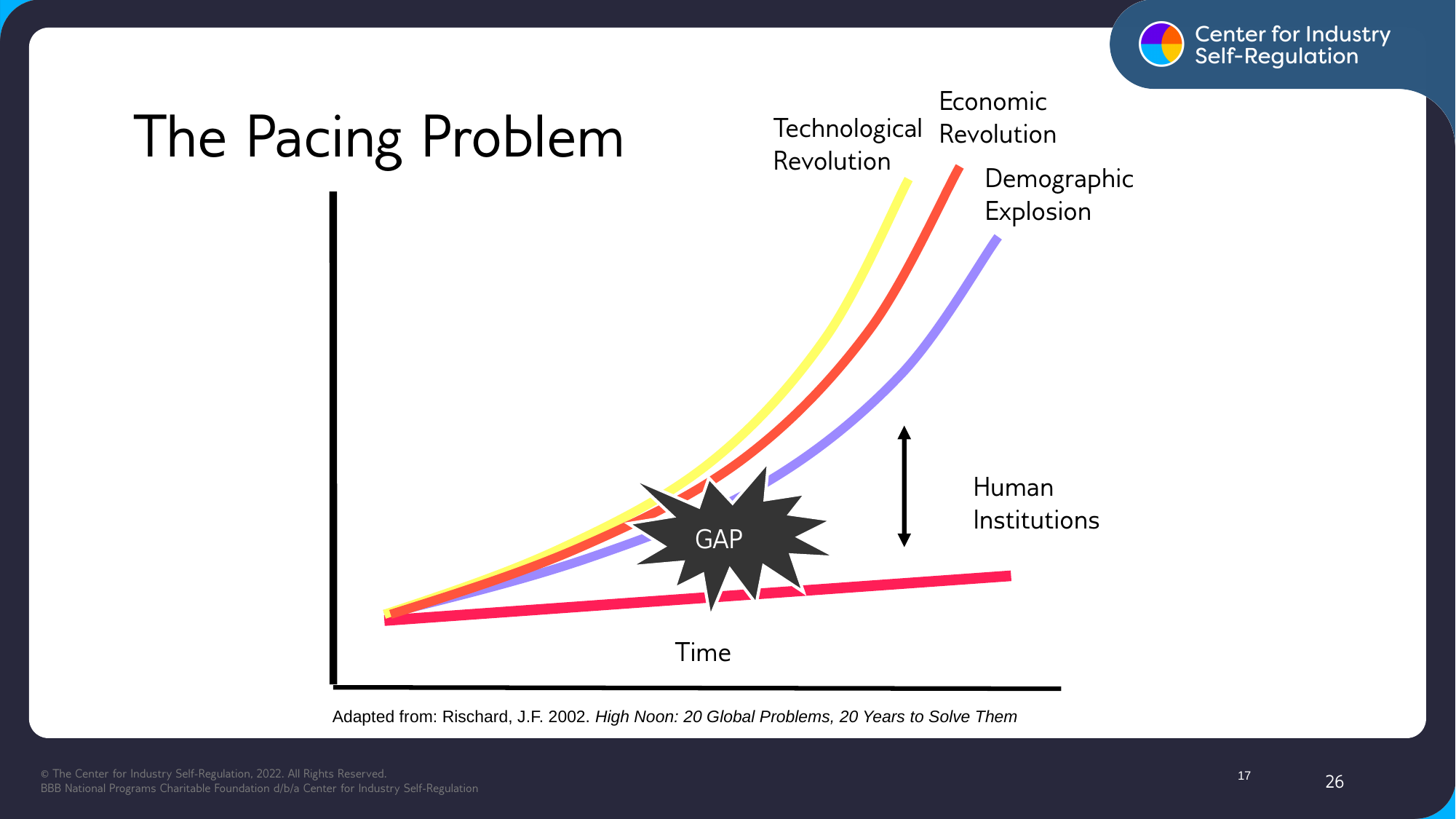

The Pacing Gap
Economic Revolution
The Pacing Problem
Economic
Revolution

Technological Revolution

Technological
Revolution

Demographic Explosion

Demographic
Explosion

Human Institutions
Human
Institutions

GAP
Time

Time

Adapted from: Rischard, J.F. 2002. High Noon: 20 Global Problems, 20 Years to Solve Them
26
17